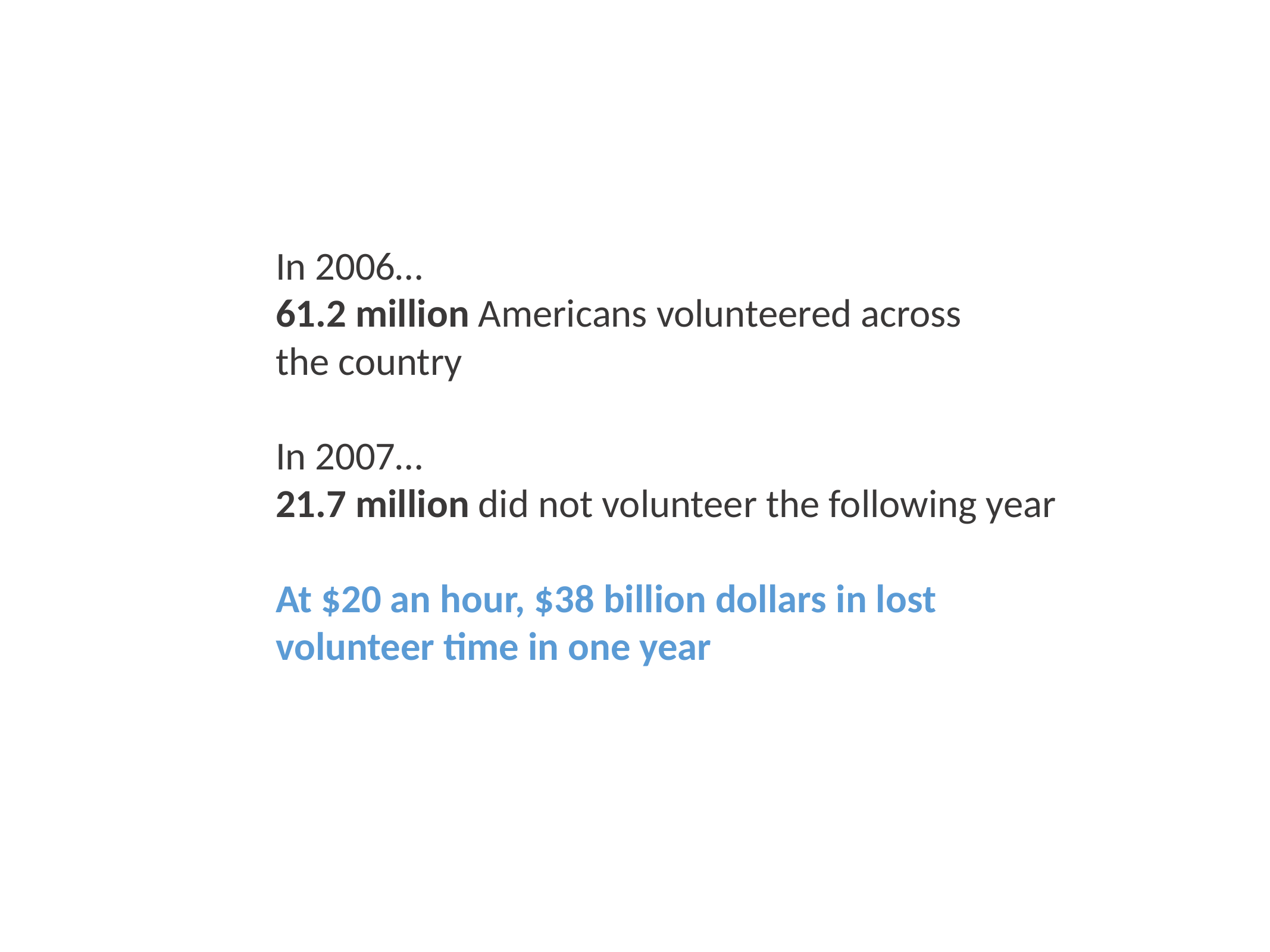

In 2006…
61.2 million Americans volunteered across
the country

In 2007…
21.7 million did not volunteer the following year

At $20 an hour, $38 billion dollars in lost volunteer time in one year